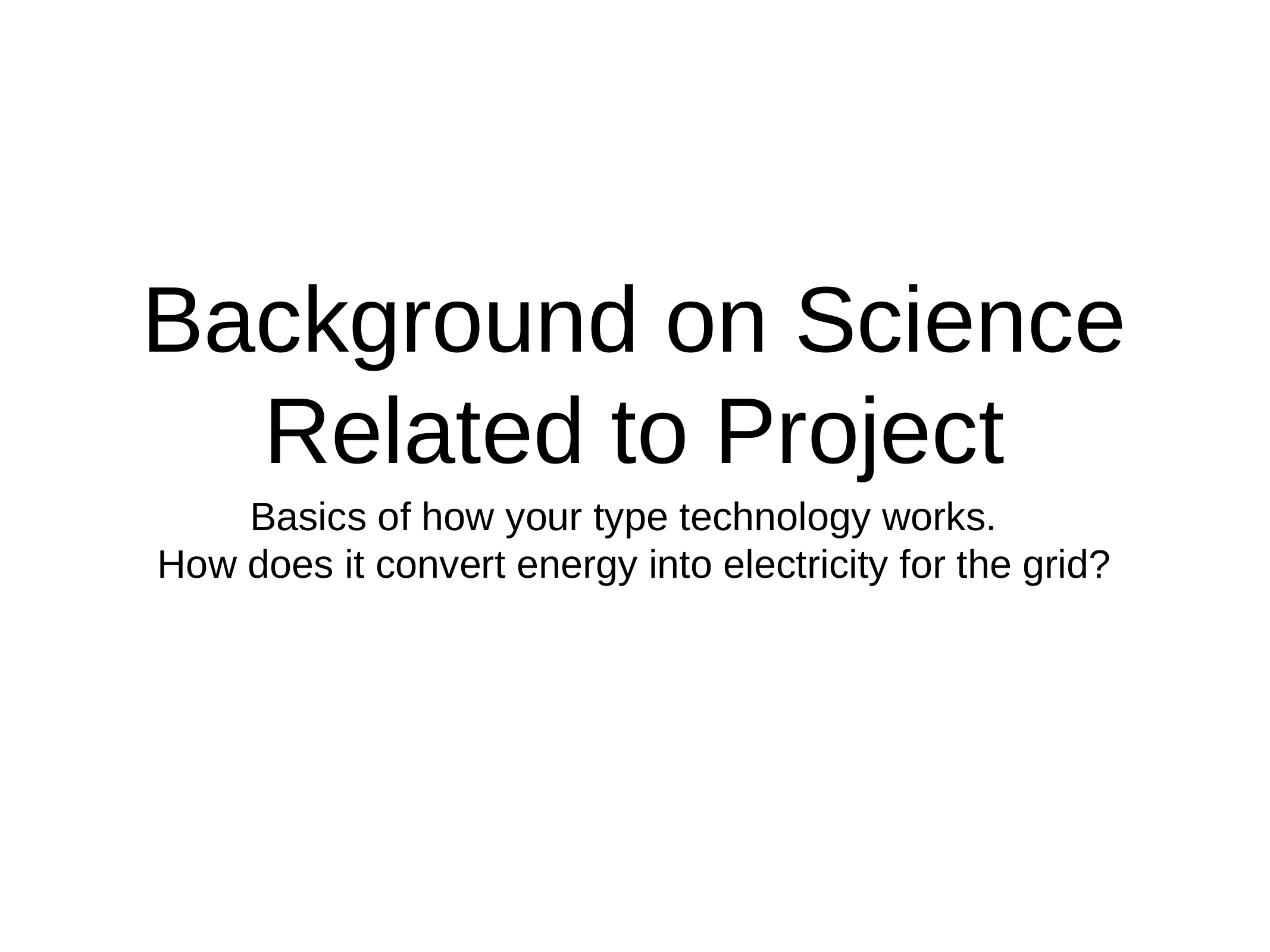

# Background on Science Related to Project
Basics of how your type technology works.
How does it convert energy into electricity for the grid?